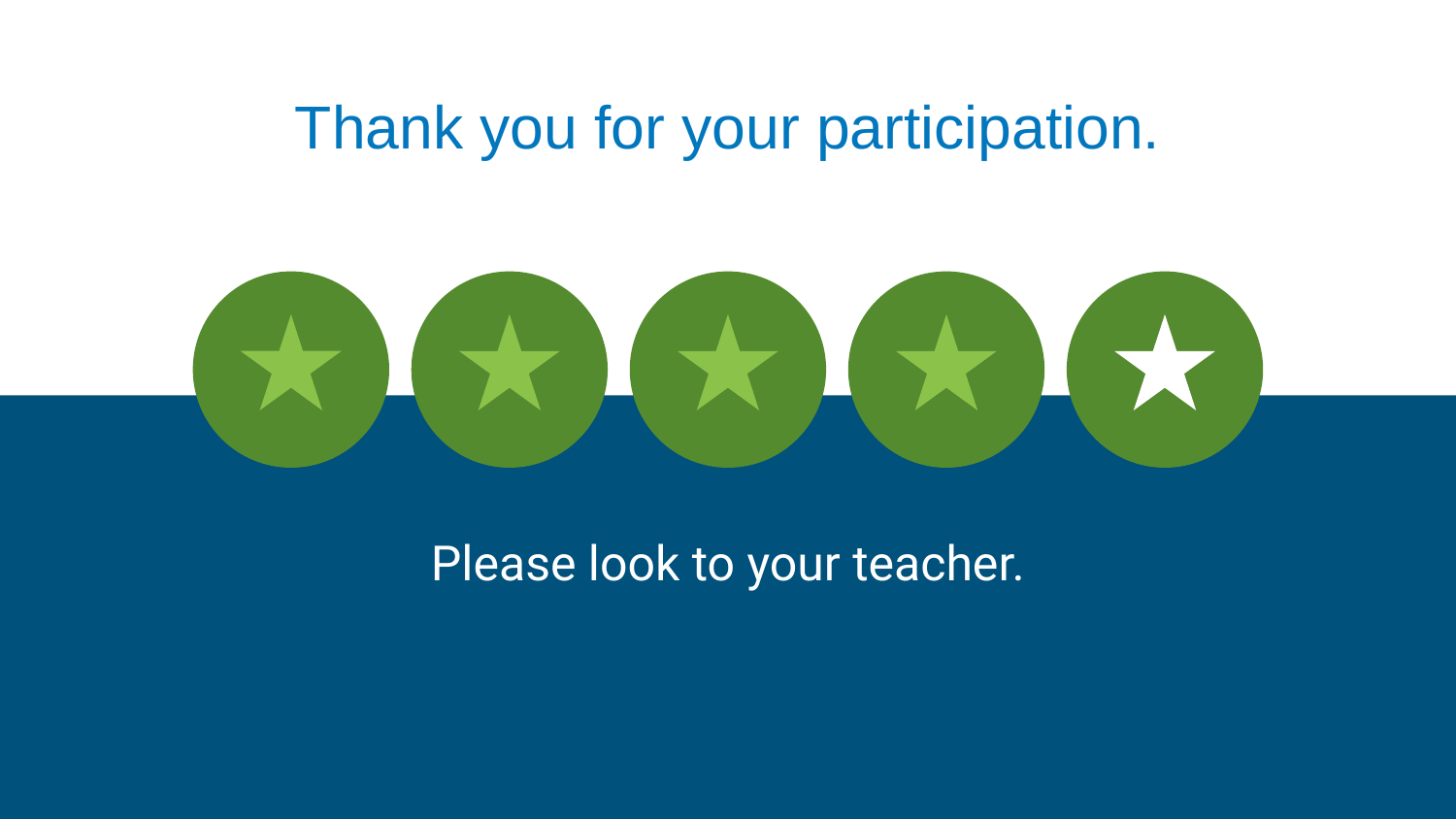

Thank you for your participation.

Please look to your teacher.